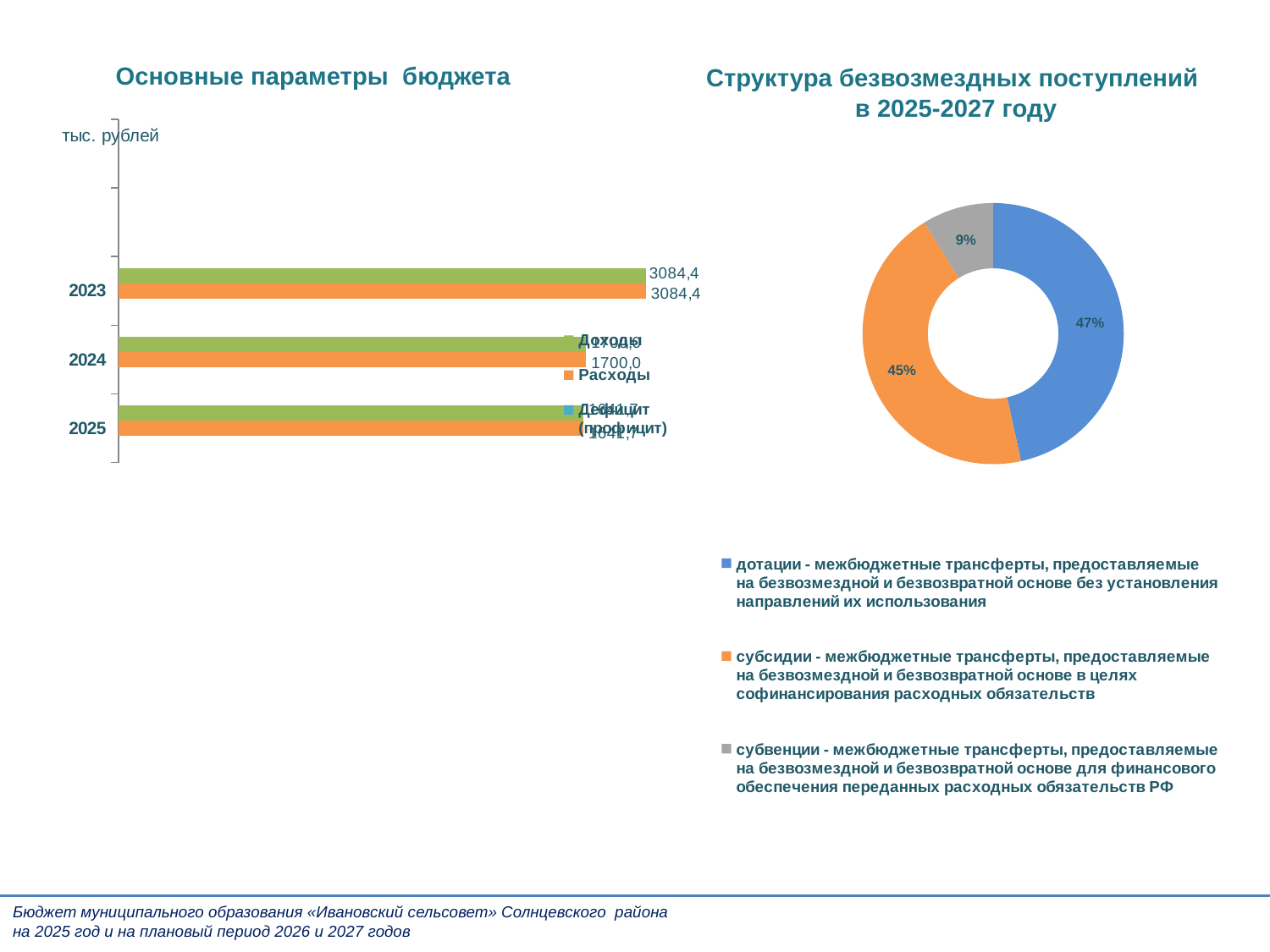

# Основные параметры  бюджета
Структура безвозмездных поступлений
 в 2025-2027 году

### Chart

| Category | Столбец1 |
|---|---|
| дотации - межбюджетные трансферты, предоставляемые
на безвозмездной и безвозвратной основе без установления направлений их использования | 1479988.0 |
| субсидии - межбюджетные трансферты, предоставляемые
на безвозмездной и безвозвратной основе в целях софинансирования расходных обязательств | 1417962.0 |
| субвенции - межбюджетные трансферты, предоставляемые
на безвозмездной и безвозвратной основе для финансового обеспечения переданных расходных обязательств РФ | 280317.0 |

### Chart

| Category | Дефицит (профицит) | Расходы | Доходы |
|---|---|---|---|
| 2025 | 0.0 | 12669.1 | 12669.1 |
| 2024 | 0.0 | 12743.4 | 12743.4 |
| 2023 | 0.0 | 14370.3 | 14370.3 |
|  | None | None | None |
|  | None | None | None |
Бюджет муниципального образования «Ивановский сельсовет» Солнцевского  района
на 2025 год и на плановый период 2026 и 2027 годов